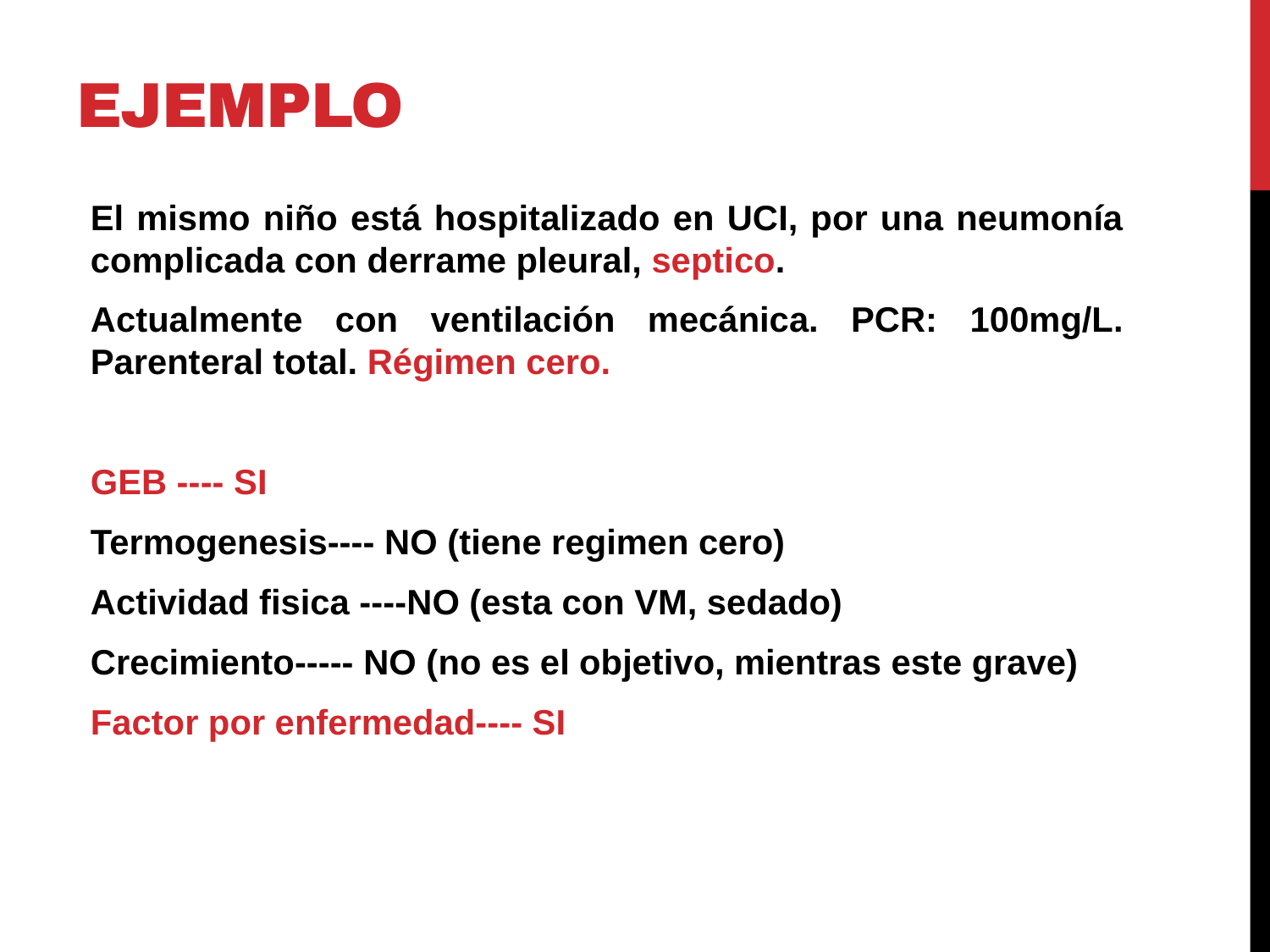

# Ejemplo
El mismo niño está hospitalizado en UCI, por una neumonía complicada con derrame pleural, septico.
Actualmente con ventilación mecánica. PCR: 100mg/L. Parenteral total. Régimen cero.

GEB ---- SI
Termogenesis---- NO (tiene regimen cero)
Actividad fisica ----NO (esta con VM, sedado)
Crecimiento----- NO (no es el objetivo, mientras este grave)
Factor por enfermedad---- SI